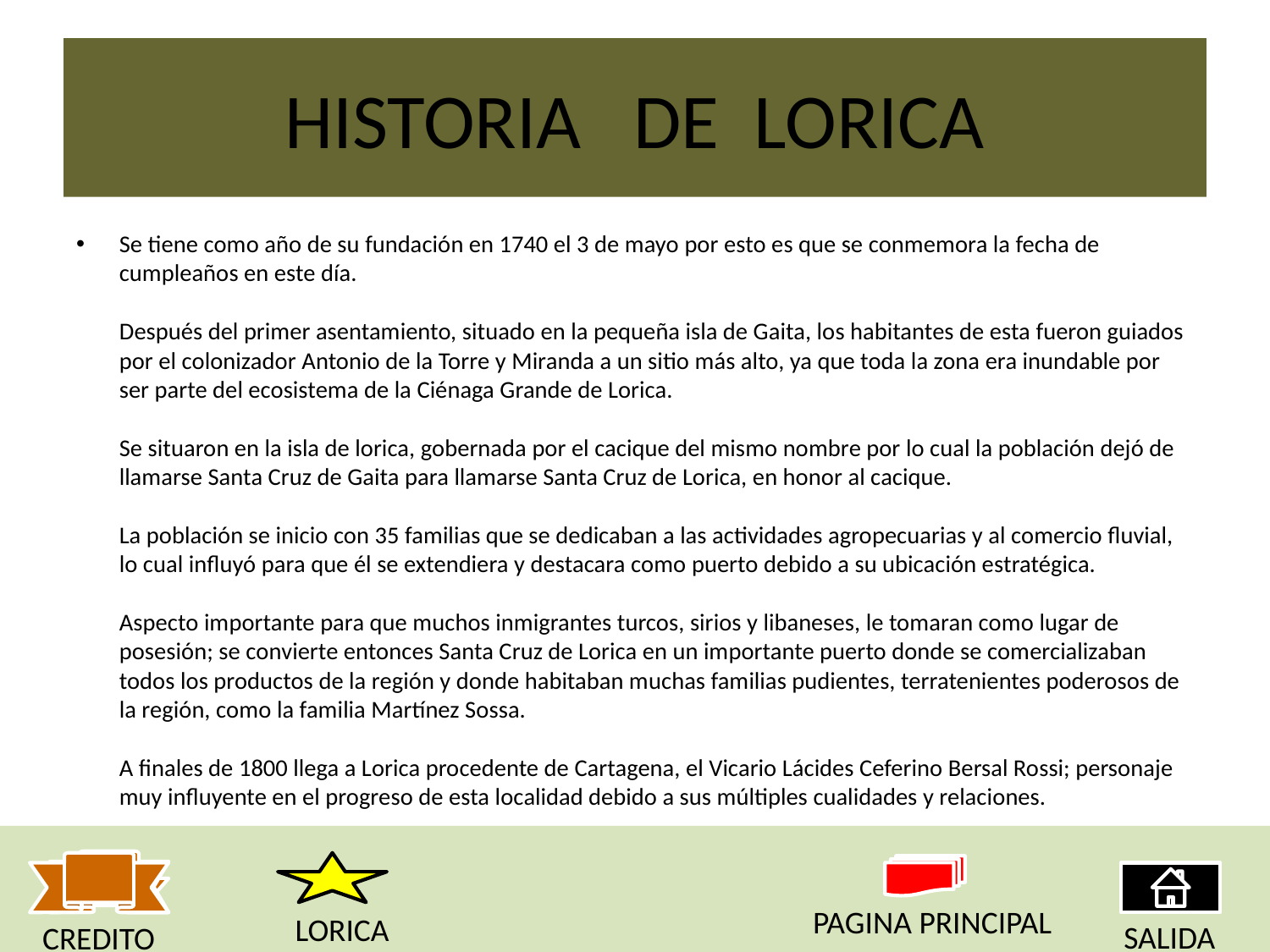

# HISTORIA   DE  LORICA
Se tiene como año de su fundación en 1740 el 3 de mayo por esto es que se conmemora la fecha de cumpleaños en este día.
Después del primer asentamiento, situado en la pequeña isla de Gaita, los habitantes de esta fueron guiados por el colonizador Antonio de la Torre y Miranda a un sitio más alto, ya que toda la zona era inundable por ser parte del ecosistema de la Ciénaga Grande de Lorica.
Se situaron en la isla de lorica, gobernada por el cacique del mismo nombre por lo cual la población dejó de llamarse Santa Cruz de Gaita para llamarse Santa Cruz de Lorica, en honor al cacique.
La población se inicio con 35 familias que se dedicaban a las actividades agropecuarias y al comercio fluvial, lo cual influyó para que él se extendiera y destacara como puerto debido a su ubicación estratégica.
Aspecto importante para que muchos inmigrantes turcos, sirios y libaneses, le tomaran como lugar de posesión; se convierte entonces Santa Cruz de Lorica en un importante puerto donde se comercializaban todos los productos de la región y donde habitaban muchas familias pudientes, terratenientes poderosos de la región, como la familia Martínez Sossa.
A finales de 1800 llega a Lorica procedente de Cartagena, el Vicario Lácides Ceferino Bersal Rossi; personaje muy influyente en el progreso de esta localidad debido a sus múltiples cualidades y relaciones.

PAGINA PRINCIPAL
LORICA
SALIDA
CREDITO